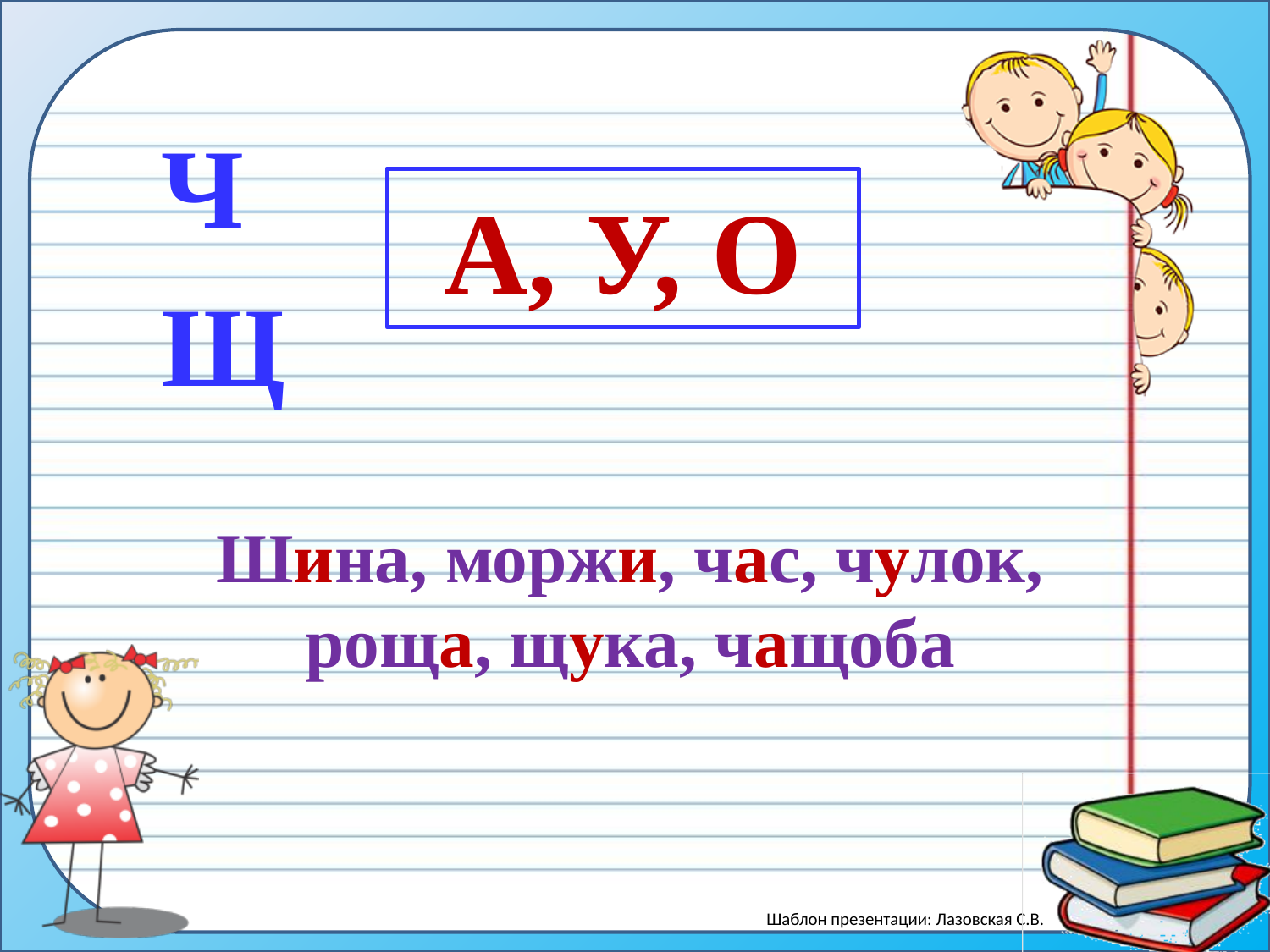

Ч
Щ
# А, У, О
Шина, моржи, час, чулок, роща, щука, чащоба